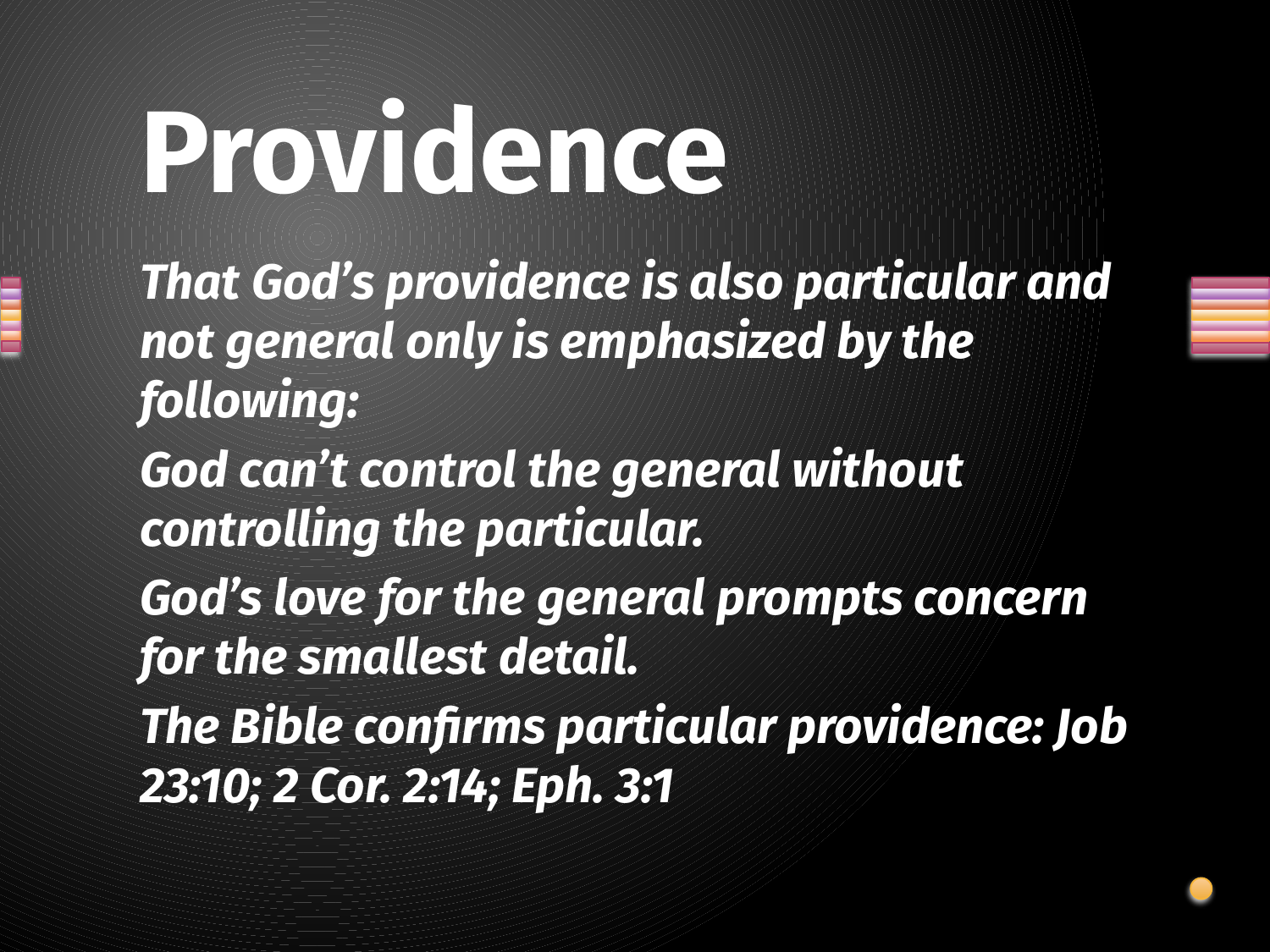

# Providence

That God’s providence is also particular and not general only is emphasized by the following:
God can’t control the general without controlling the particular.
God’s love for the general prompts concern for the smallest detail.
The Bible confirms particular providence: Job 23:10; 2 Cor. 2:14; Eph. 3:1